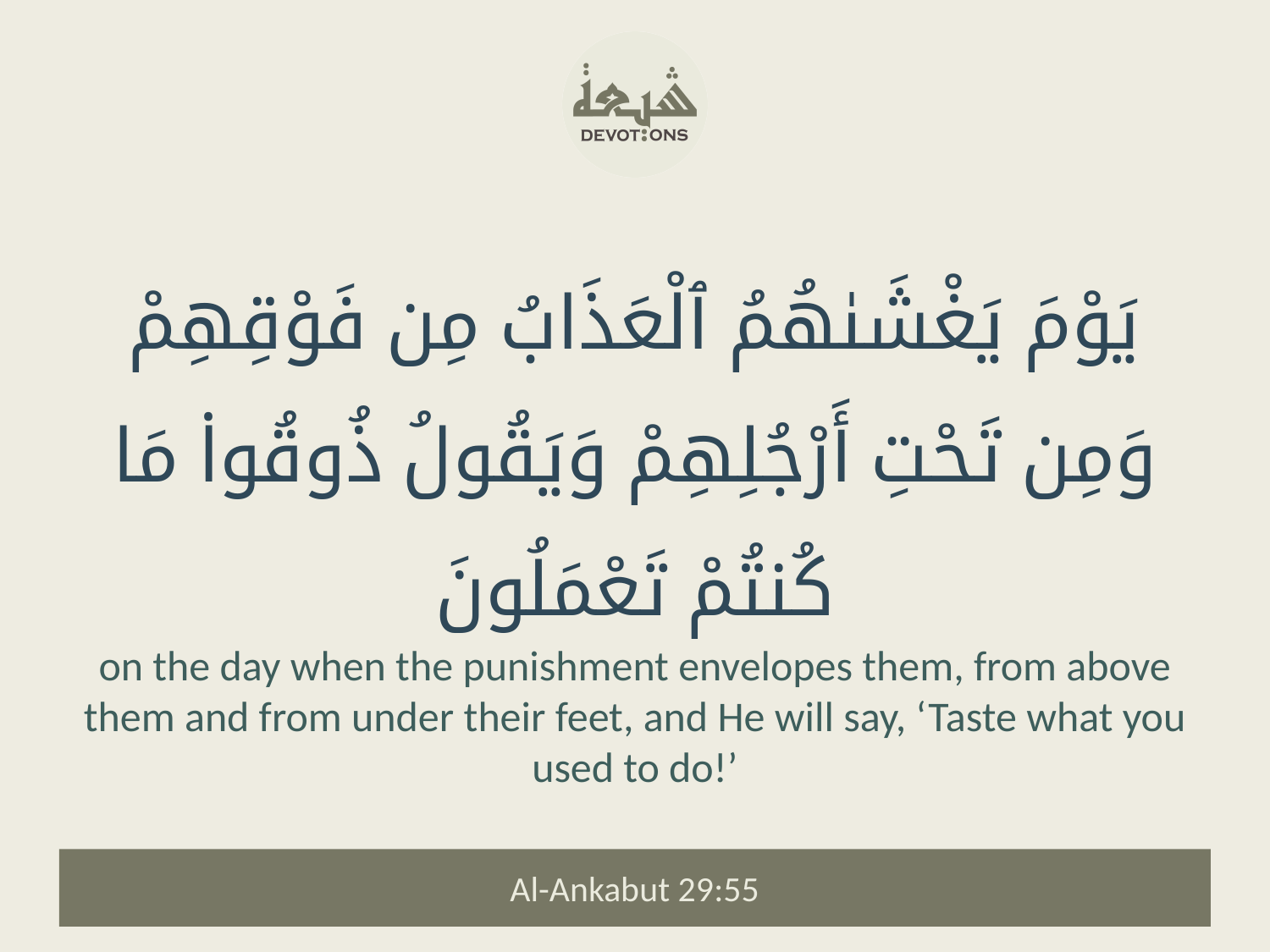

يَوْمَ يَغْشَىٰهُمُ ٱلْعَذَابُ مِن فَوْقِهِمْ وَمِن تَحْتِ أَرْجُلِهِمْ وَيَقُولُ ذُوقُوا۟ مَا كُنتُمْ تَعْمَلُونَ
on the day when the punishment envelopes them, from above them and from under their feet, and He will say, ‘Taste what you used to do!’
Al-Ankabut 29:55